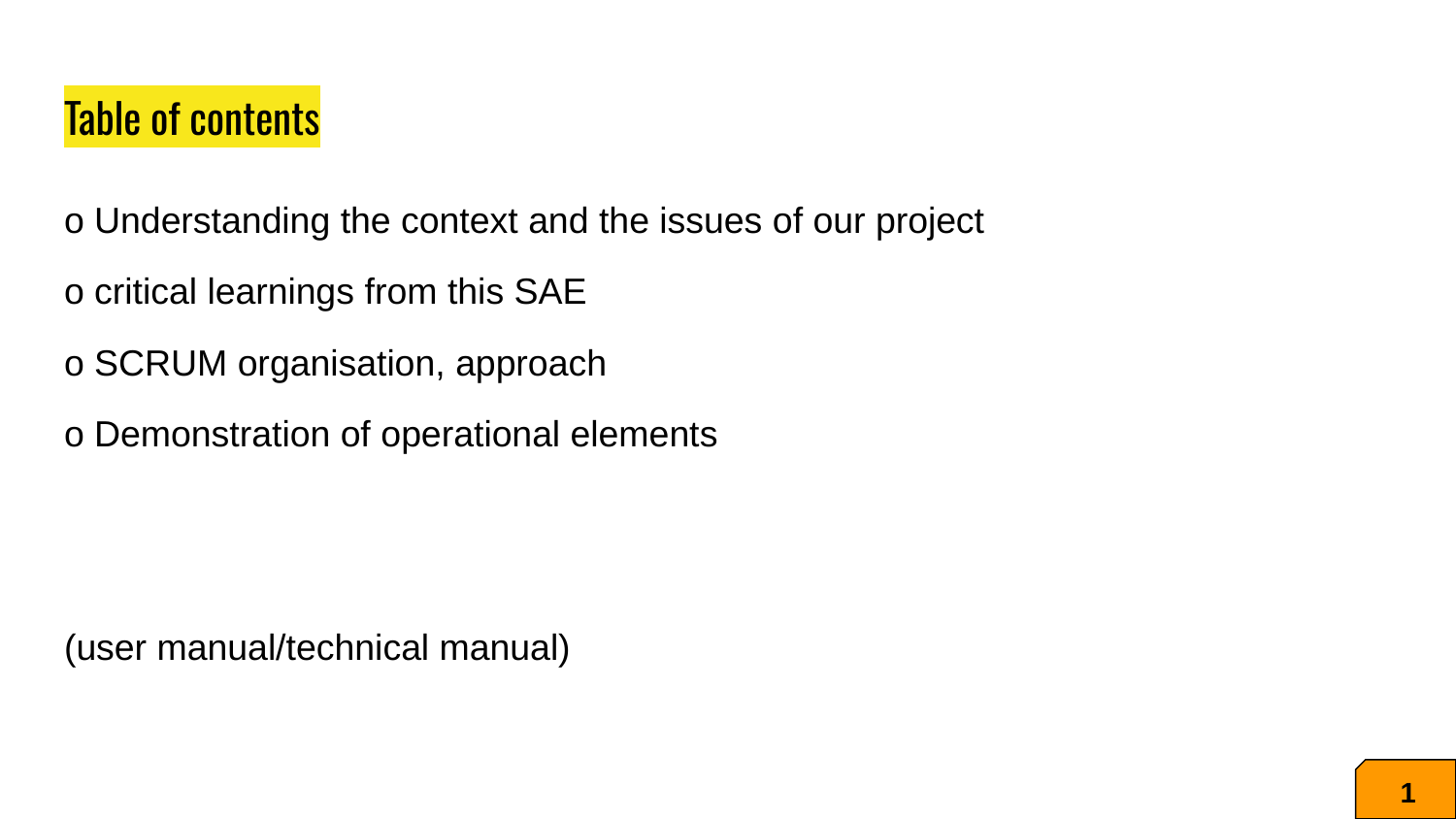

# Table of contents
o Understanding the context and the issues of our project
o critical learnings from this SAE
o SCRUM organisation, approach
o Demonstration of operational elements

(user manual/technical manual)

1